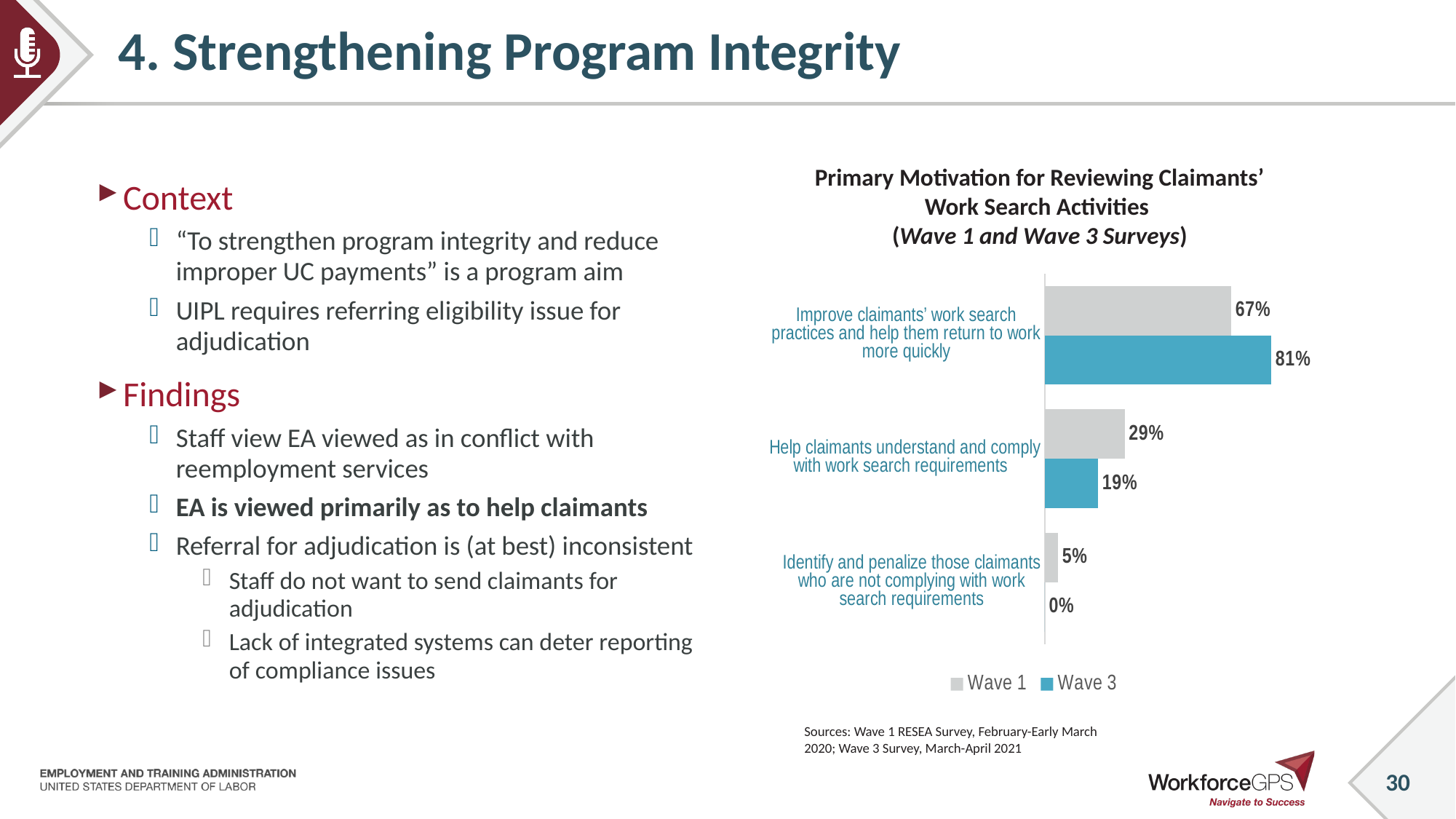

# 4. Strengthening Program Integrity
Primary Motivation for Reviewing Claimants’ Work Search Activities
(Wave 1 and Wave 3 Surveys)
Context
“To strengthen program integrity and reduce improper UC payments” is a program aim
UIPL requires referring eligibility issue for adjudication
Findings
Staff view EA viewed as in conflict with reemployment services
EA is viewed primarily as to help claimants
Referral for adjudication is (at best) inconsistent
Staff do not want to send claimants for adjudication
Lack of integrated systems can deter reporting of compliance issues

### Chart

| Category | Wave 3 | Wave 1 |
|---|---|---|
| Identify and penalize those claimants who are not complying with work search requirements | 0.0 | 0.0476190476190476 |
| Help claimants understand and comply with work search requirements   | 0.190476190476191 | 0.285714285714286 |
| Improve claimants’ work search practices and help them return to work more quickly | 0.80952380952381 | 0.666666666666667 |
Sources: Wave 1 RESEA Survey, February-Early March 2020; Wave 3 Survey, March-April 2021
30